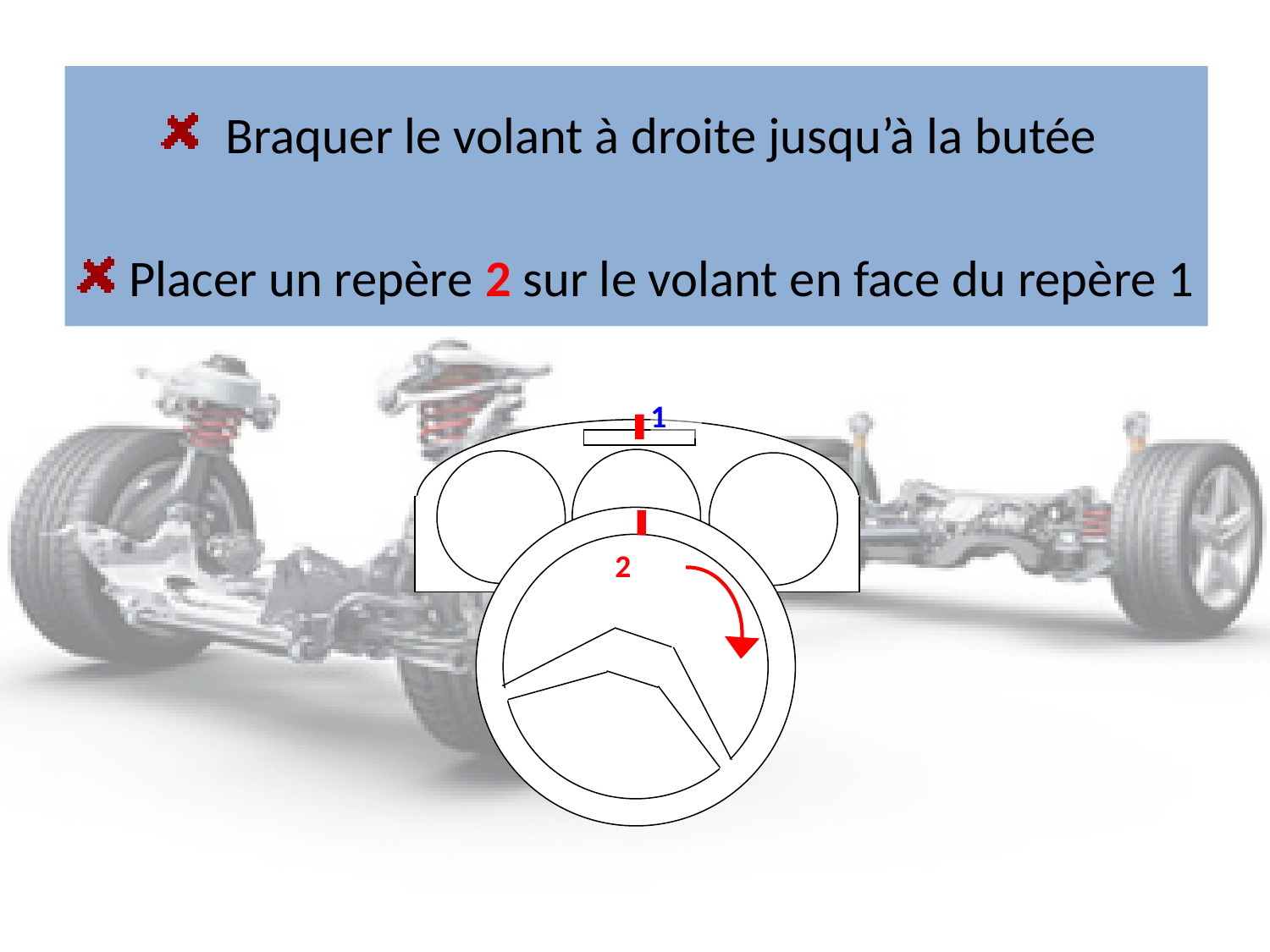

Braquer le volant à droite jusqu’à la butée

Placer un repère 2 sur le volant en face du repère 1
1

2